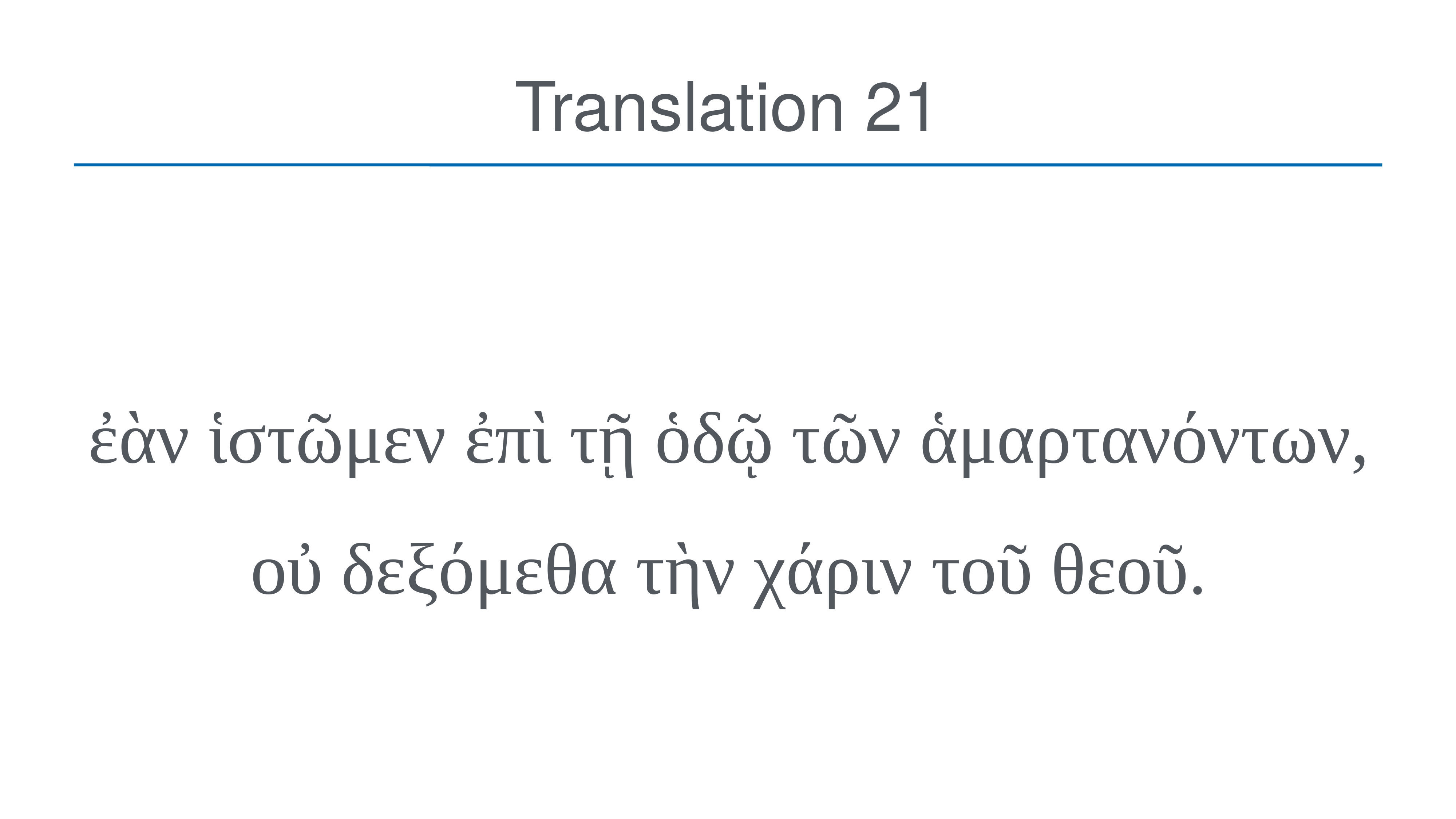

# Translation 21
ἐὰν ἱστῶμεν ἐπὶ τῇ ὁδῷ τῶν ἁμαρτανόντων, οὐ δεξόμεθα τὴν χάριν τοῦ θεοῦ.